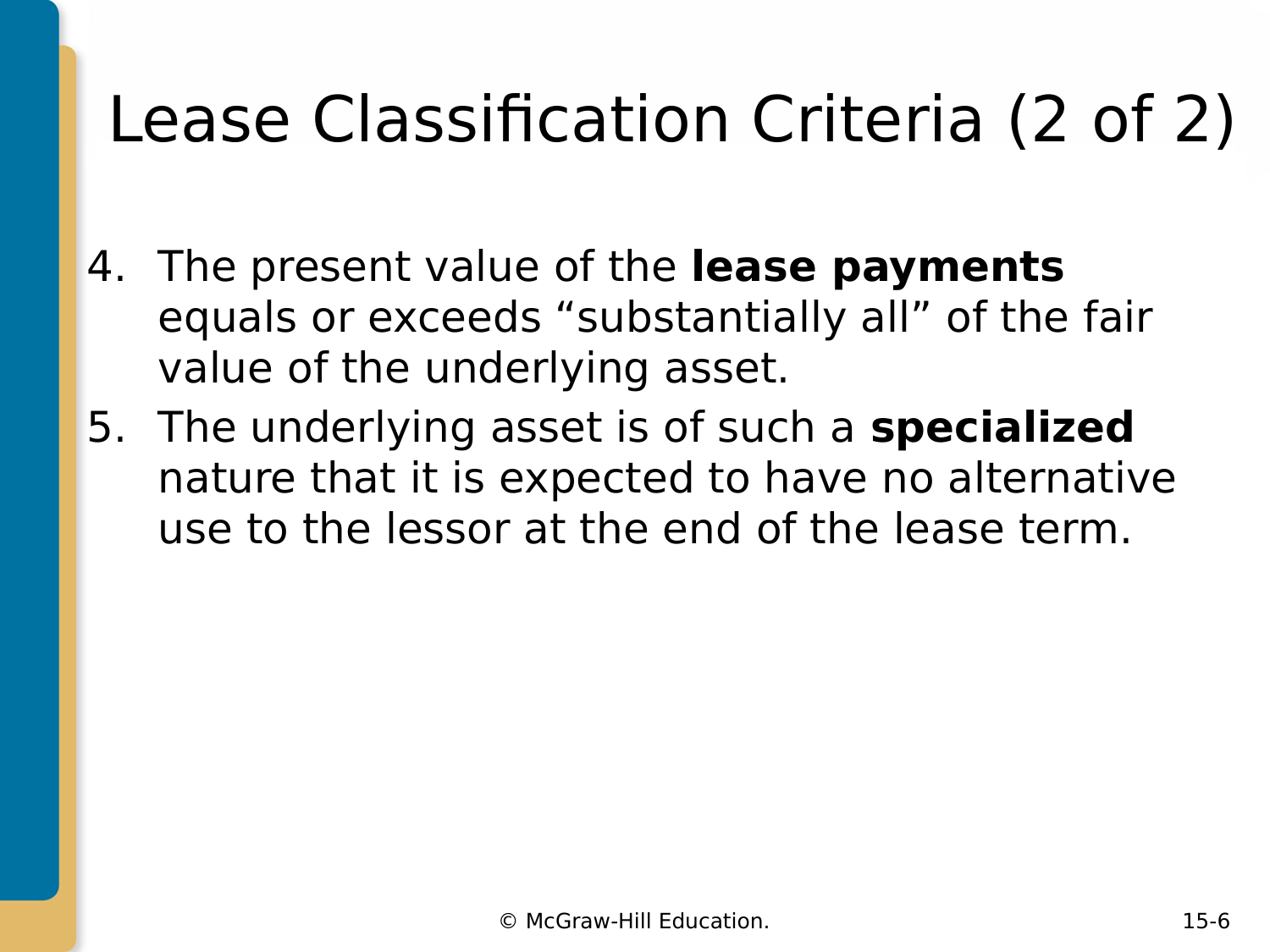

# Lease Classification Criteria (2 of 2)
The present value of the lease payments equals or exceeds “substantially all” of the fair value of the underlying asset.
The underlying asset is of such a specialized nature that it is expected to have no alternative use to the lessor at the end of the lease term.